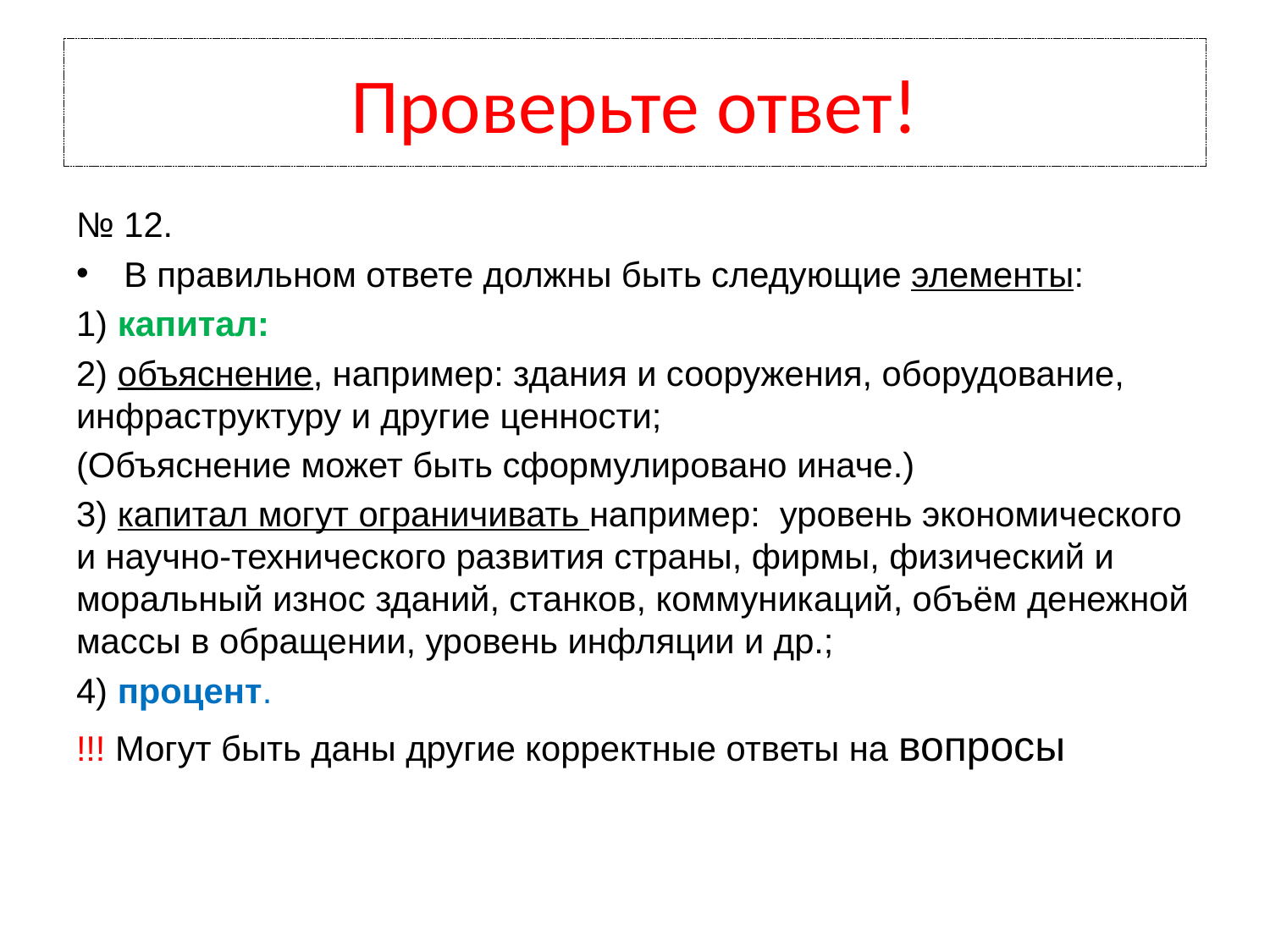

# Проверьте ответ!
№ 12.
В правильном ответе должны быть следующие элементы:
1) капитал:
2) объяснение, например: здания и сооружения, оборудование, инфраструктуру и другие ценности;
(Объяснение может быть сформулировано иначе.)
3) капитал могут ограничивать например:  уровень экономического и научно-технического развития страны, фирмы, физический и моральный износ зданий, станков, коммуникаций, объём денежной массы в обращении, уровень инфляции и др.;
4) процент.
!!! Могут быть даны другие корректные ответы на вопросы